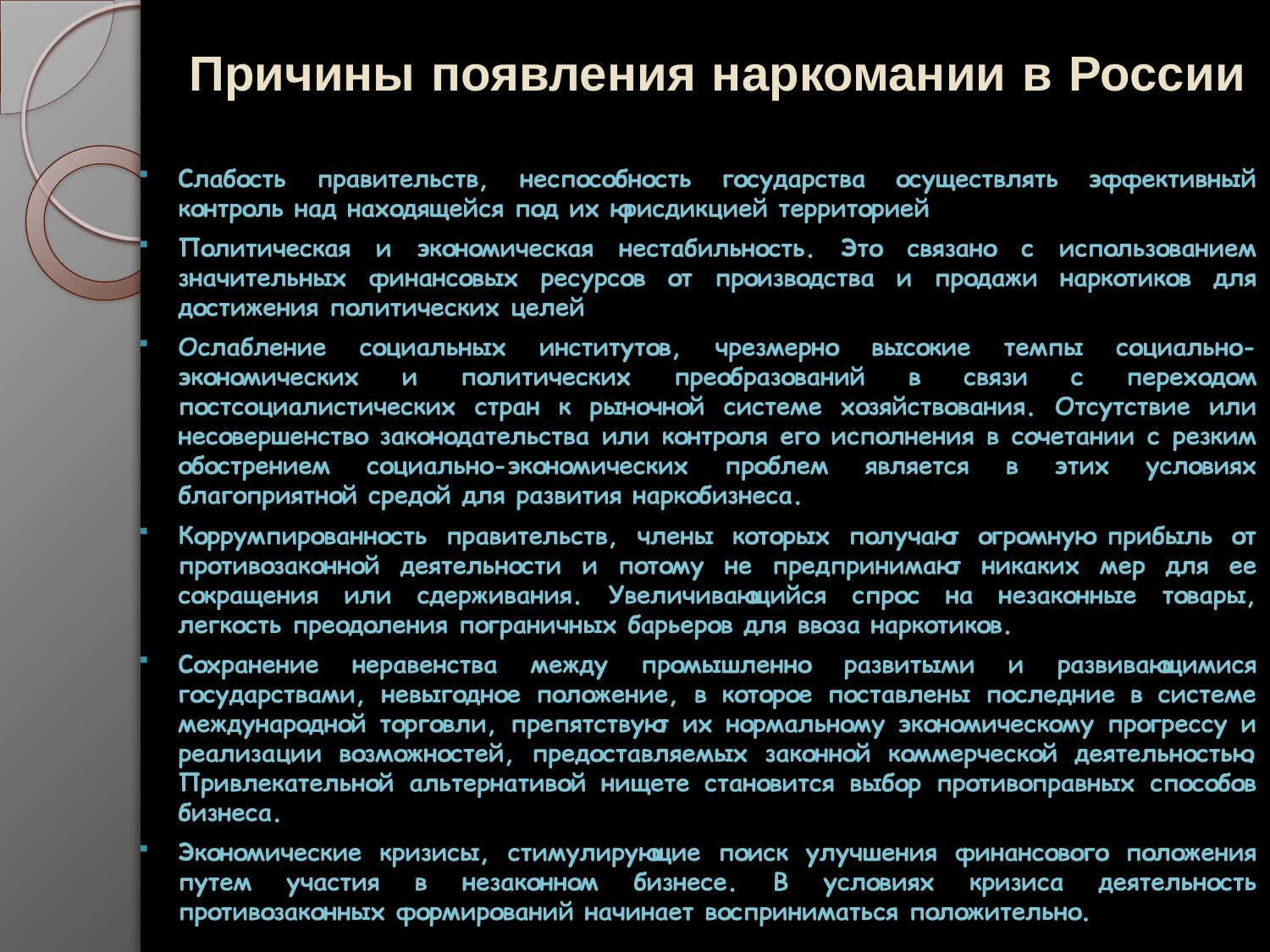

# Причины появления наркомании в России
Слабость правительств, неспособность государства осуществлять эффективный контроль над находящейся под их юрисдикцией территорией
Политическая и экономическая нестабильность. Это связано с использованием значительных финансовых ресурсов от производства и продажи наркотиков для достижения политических целей
Ослабление социальных институтов, чрезмерно высокие темпы социально-экономических и политических преобразований в связи с переходом постсоциалистических стран к рыночной системе хозяйствования. Отсутствие или несовершенство законодательства или контроля его исполнения в сочетании с резким обострением социально-экономических проблем является в этих условиях благоприятной средой для развития наркобизнеса.
Коррумпированность правительств, члены которых получают огромную прибыль от противозаконной деятельности и потому не предпринимают никаких мер для ее сокращения или сдерживания. Увеличивающийся спрос на незаконные товары, легкость преодоления пограничных барьеров для ввоза наркотиков.
Сохранение неравенства между промышленно развитыми и развивающимися государствами, невыгодное положение, в которое поставлены последние в системе международной торговли, препятствуют их нормальному экономическому прогрессу и реализации возможностей, предоставляемых законной коммерческой деятельностью. Привлекательной альтернативой нищете становится выбор противоправных способов бизнеса.
Экономические кризисы, стимулирующие поиск улучшения финансового положения путем участия в незаконном бизнесе. В условиях кризиса деятельность противозаконных формирований начинает восприниматься положительно.